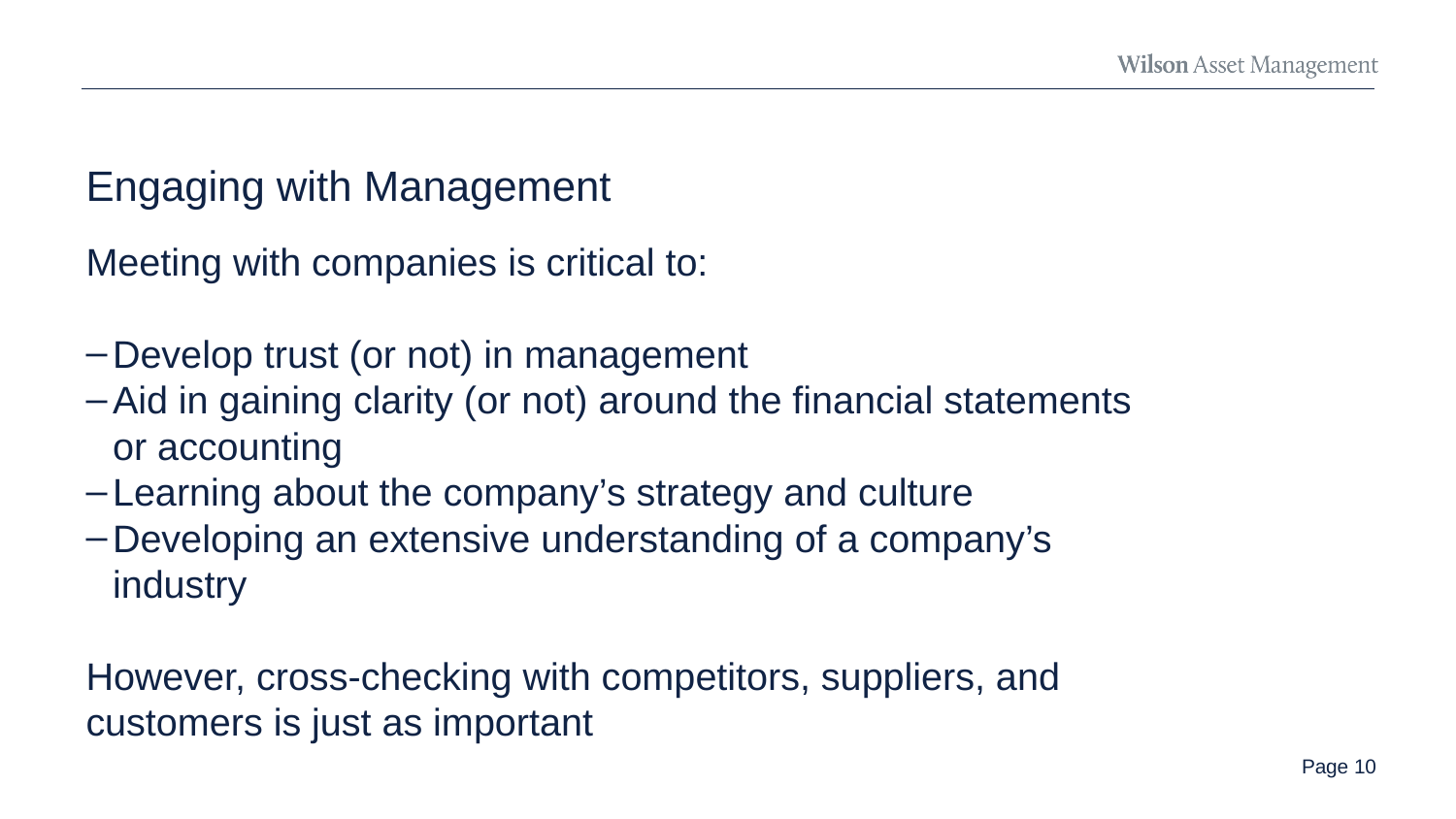

# Engaging with Management
Meeting with companies is critical to:

Develop trust (or not) in management
Aid in gaining clarity (or not) around the financial statements or accounting
Learning about the company’s strategy and culture
Developing an extensive understanding of a company’s industry

However, cross-checking with competitors, suppliers, and customers is just as important